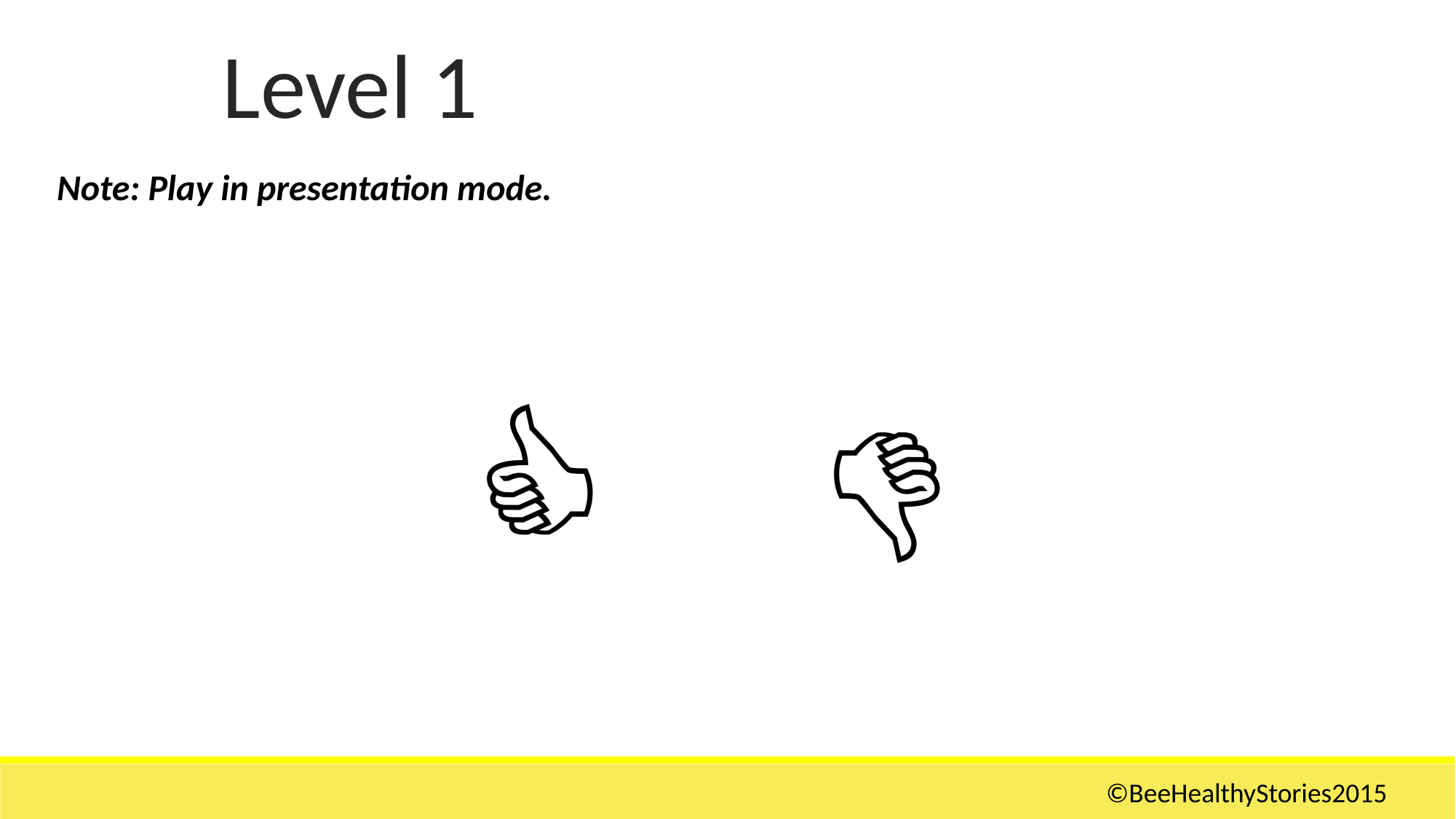

Level 1
Note: Play in presentation mode.
👍
👎